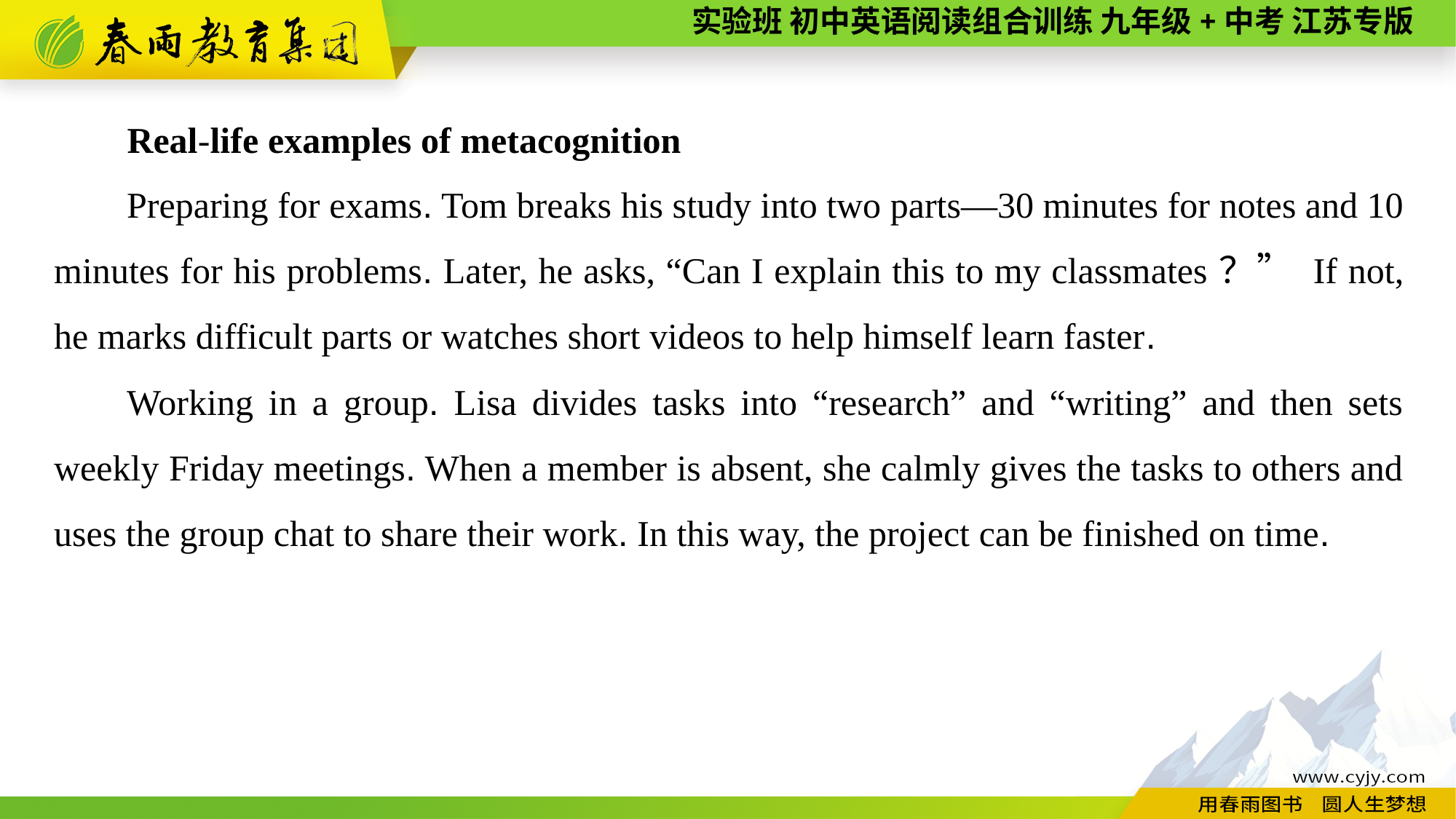

Real-life examples of metacognition
Preparing for exams. Tom breaks his study into two parts—30 minutes for notes and 10 minutes for his problems. Later, he asks, “Can I explain this to my classmates？” If not, he marks difficult parts or watches short videos to help himself learn faster.
Working in a group. Lisa divides tasks into “research” and “writing” and then sets weekly Friday meetings. When a member is absent, she calmly gives the tasks to others and uses the group chat to share their work. In this way, the project can be finished on time.